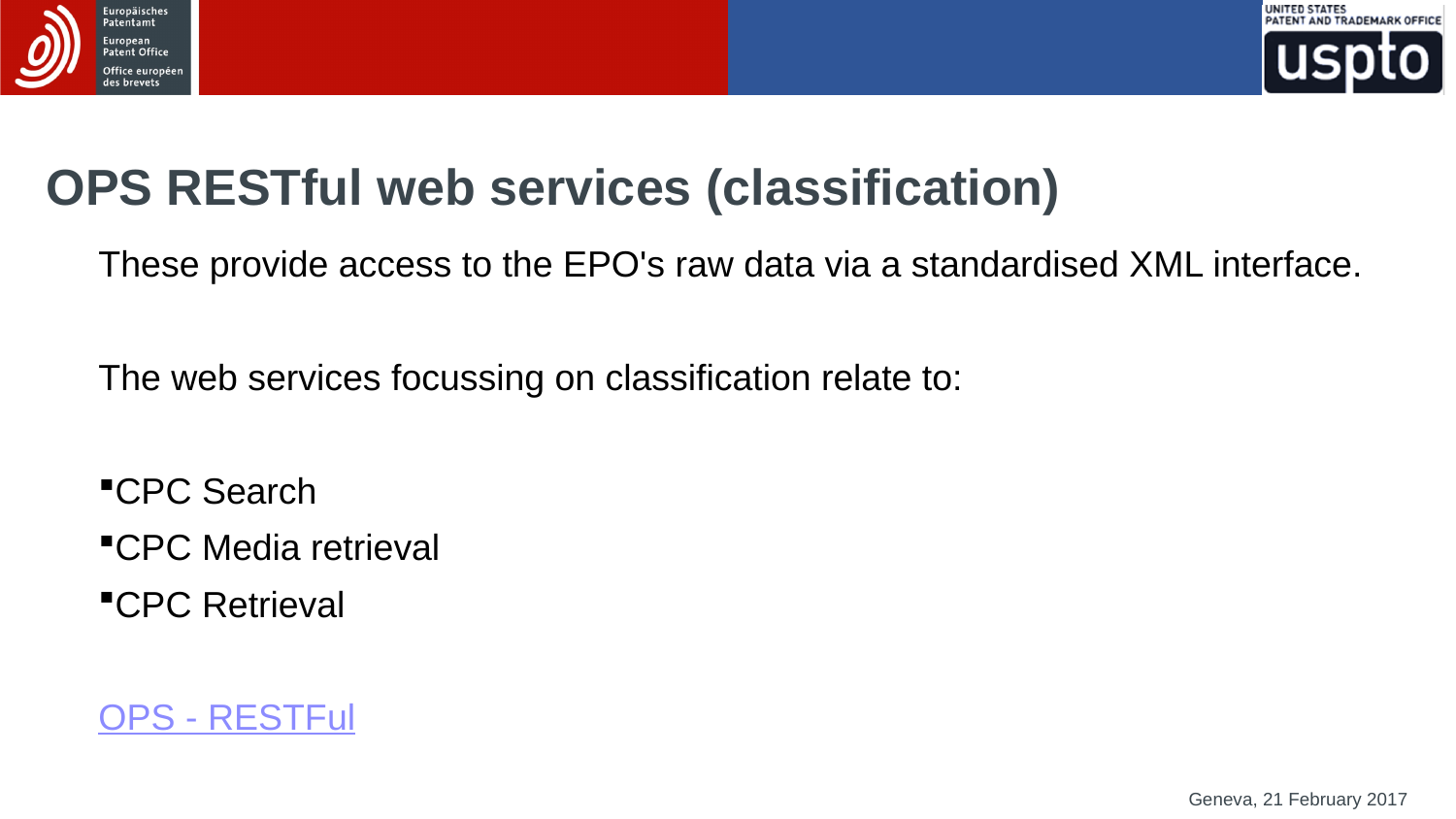

OPS RESTful web services (classification)
These provide access to the EPO's raw data via a standardised XML interface.

The web services focussing on classification relate to:

CPC Search
CPC Media retrieval
CPC Retrieval

OPS - RESTFul

Geneva, 21 February 2017